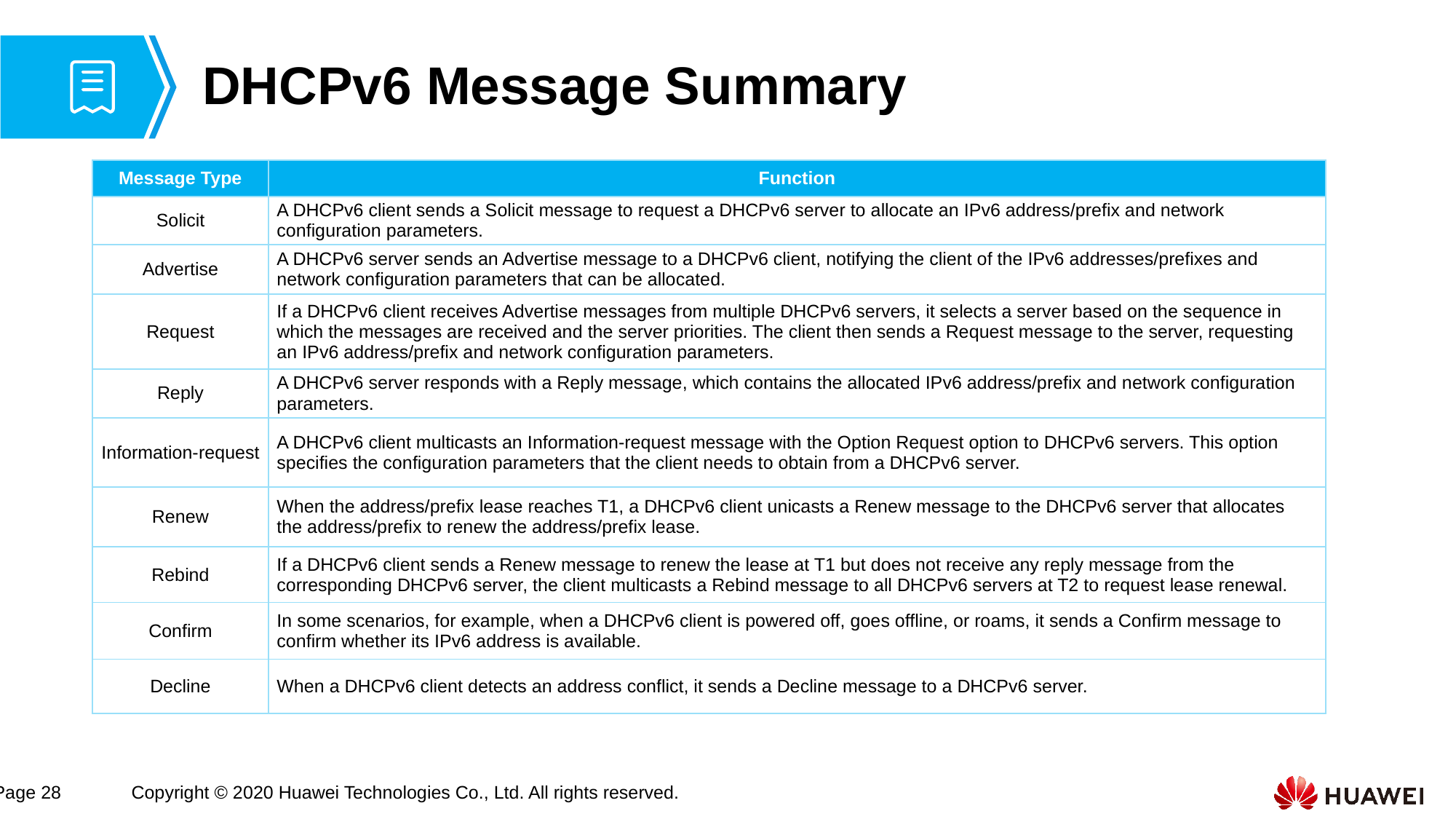

# DHCPv6 Message Summary
| Message Type | Function |
| --- | --- |
| Solicit | A DHCPv6 client sends a Solicit message to request a DHCPv6 server to allocate an IPv6 address/prefix and network configuration parameters. |
| Advertise | A DHCPv6 server sends an Advertise message to a DHCPv6 client, notifying the client of the IPv6 addresses/prefixes and network configuration parameters that can be allocated. |
| Request | If a DHCPv6 client receives Advertise messages from multiple DHCPv6 servers, it selects a server based on the sequence in which the messages are received and the server priorities. The client then sends a Request message to the server, requesting an IPv6 address/prefix and network configuration parameters. |
| Reply | A DHCPv6 server responds with a Reply message, which contains the allocated IPv6 address/prefix and network configuration parameters. |
| Information-request | A DHCPv6 client multicasts an Information-request message with the Option Request option to DHCPv6 servers. This option specifies the configuration parameters that the client needs to obtain from a DHCPv6 server. |
| Renew | When the address/prefix lease reaches T1, a DHCPv6 client unicasts a Renew message to the DHCPv6 server that allocates the address/prefix to renew the address/prefix lease. |
| Rebind | If a DHCPv6 client sends a Renew message to renew the lease at T1 but does not receive any reply message from the corresponding DHCPv6 server, the client multicasts a Rebind message to all DHCPv6 servers at T2 to request lease renewal. |
| Confirm | In some scenarios, for example, when a DHCPv6 client is powered off, goes offline, or roams, it sends a Confirm message to confirm whether its IPv6 address is available. |
| Decline | When a DHCPv6 client detects an address conflict, it sends a Decline message to a DHCPv6 server. |